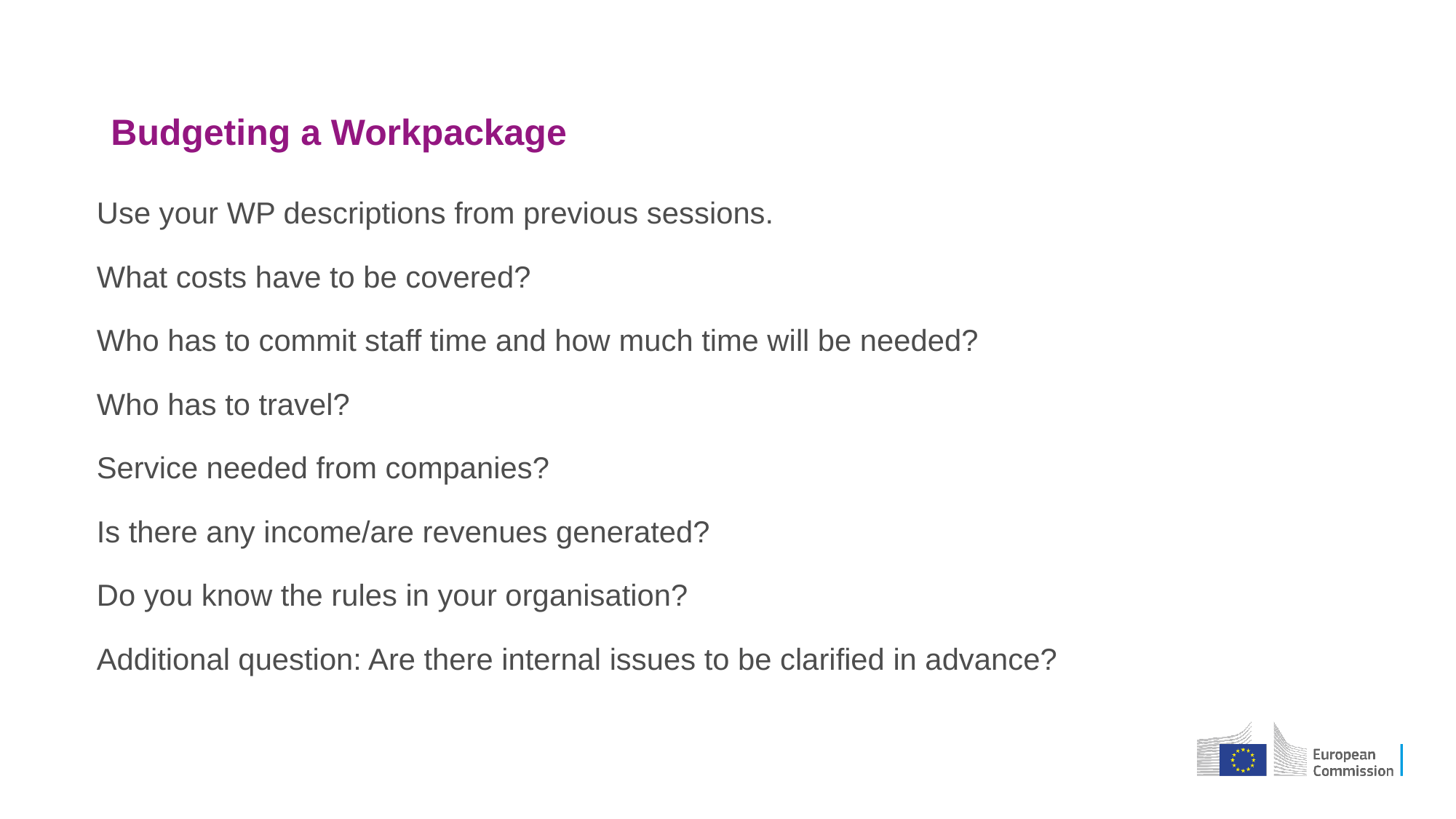

# Budgeting a Workpackage
Use your WP descriptions from previous sessions.
What costs have to be covered?
Who has to commit staff time and how much time will be needed?
Who has to travel?
Service needed from companies?
Is there any income/are revenues generated?
Do you know the rules in your organisation?
Additional question: Are there internal issues to be clarified in advance?